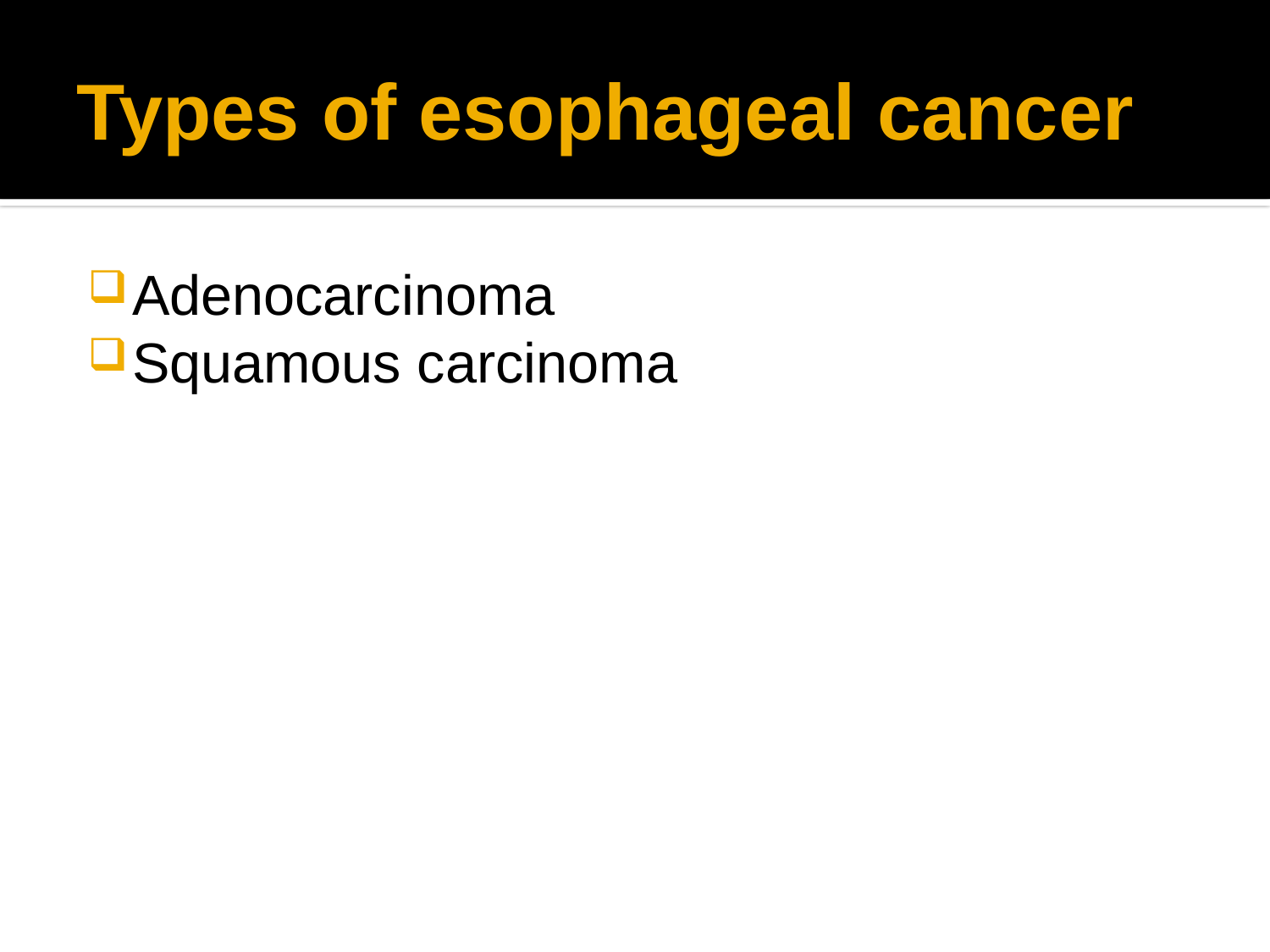

# Types of esophageal cancer
Adenocarcinoma
Squamous carcinoma